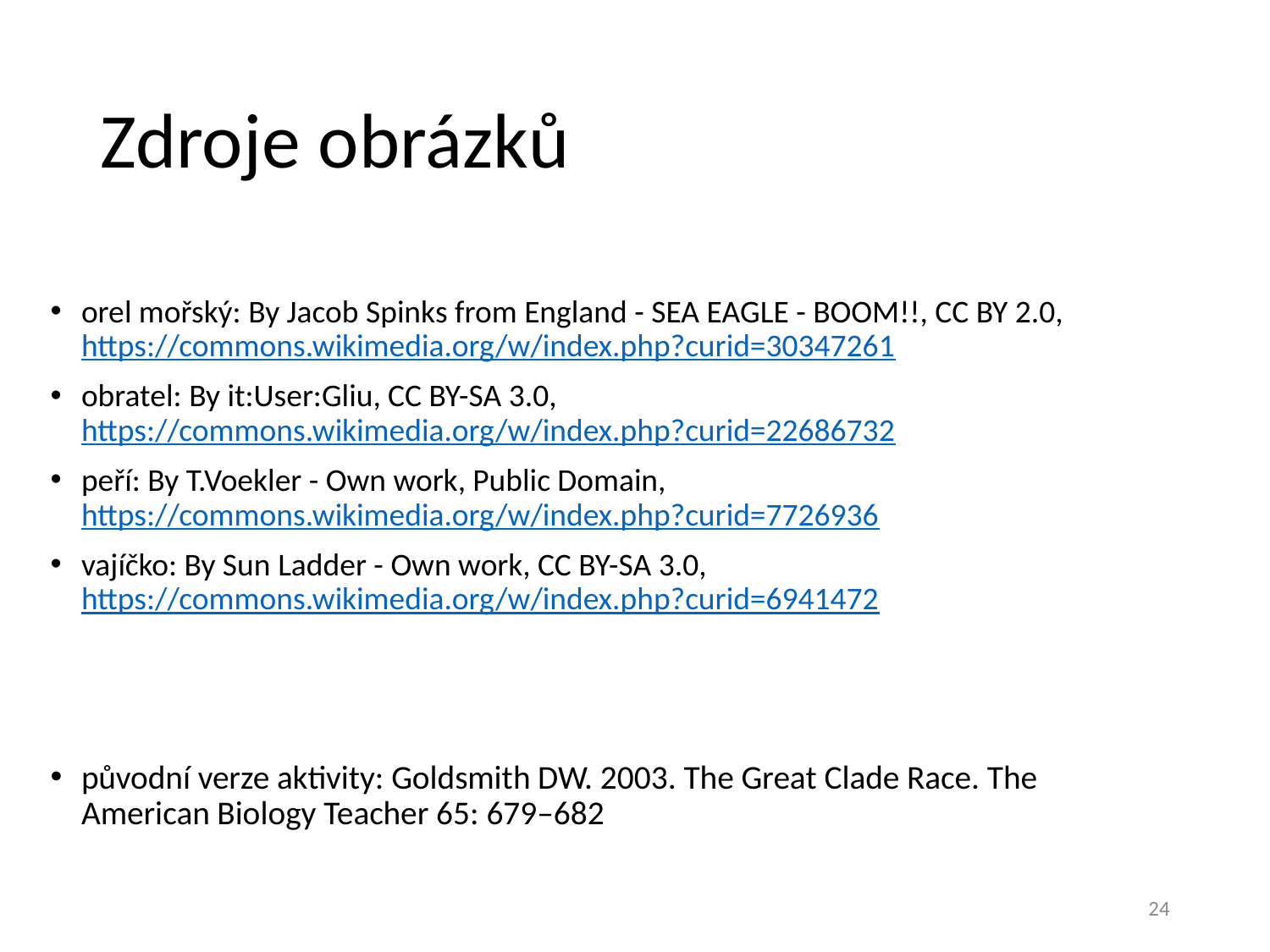

# Zdroje obrázků

orel mořský: By Jacob Spinks from England - SEA EAGLE - BOOM!!, CC BY 2.0, https://commons.wikimedia.org/w/index.php?curid=30347261
obratel: By it:User:Gliu, CC BY-SA 3.0, https://commons.wikimedia.org/w/index.php?curid=22686732
peří: By T.Voekler - Own work, Public Domain, https://commons.wikimedia.org/w/index.php?curid=7726936
vajíčko: By Sun Ladder - Own work, CC BY-SA 3.0, https://commons.wikimedia.org/w/index.php?curid=6941472

původní verze aktivity: Goldsmith DW. 2003. The Great Clade Race. The American Biology Teacher 65: 679–682

24